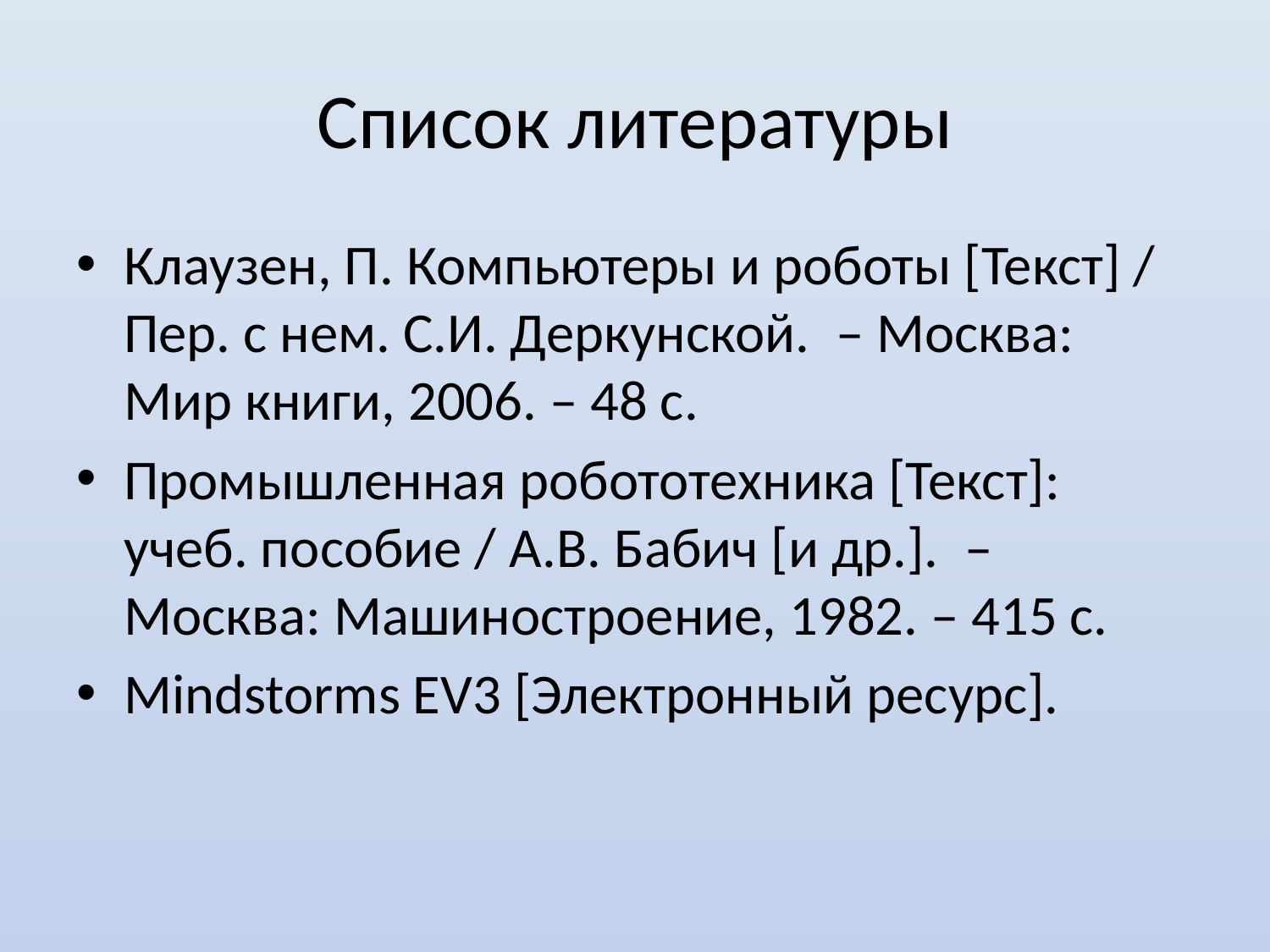

# Список литературы
Клаузен, П. Компьютеры и роботы [Текст] / Пер. с нем. С.И. Деркунской.  – Москва: Мир книги, 2006. – 48 с.
Промышленная робототехника [Текст]: учеб. пособие / А.В. Бабич [и др.].  – Москва: Машиностроение, 1982. – 415 с.
Mindstorms EV3 [Электронный ресурс].